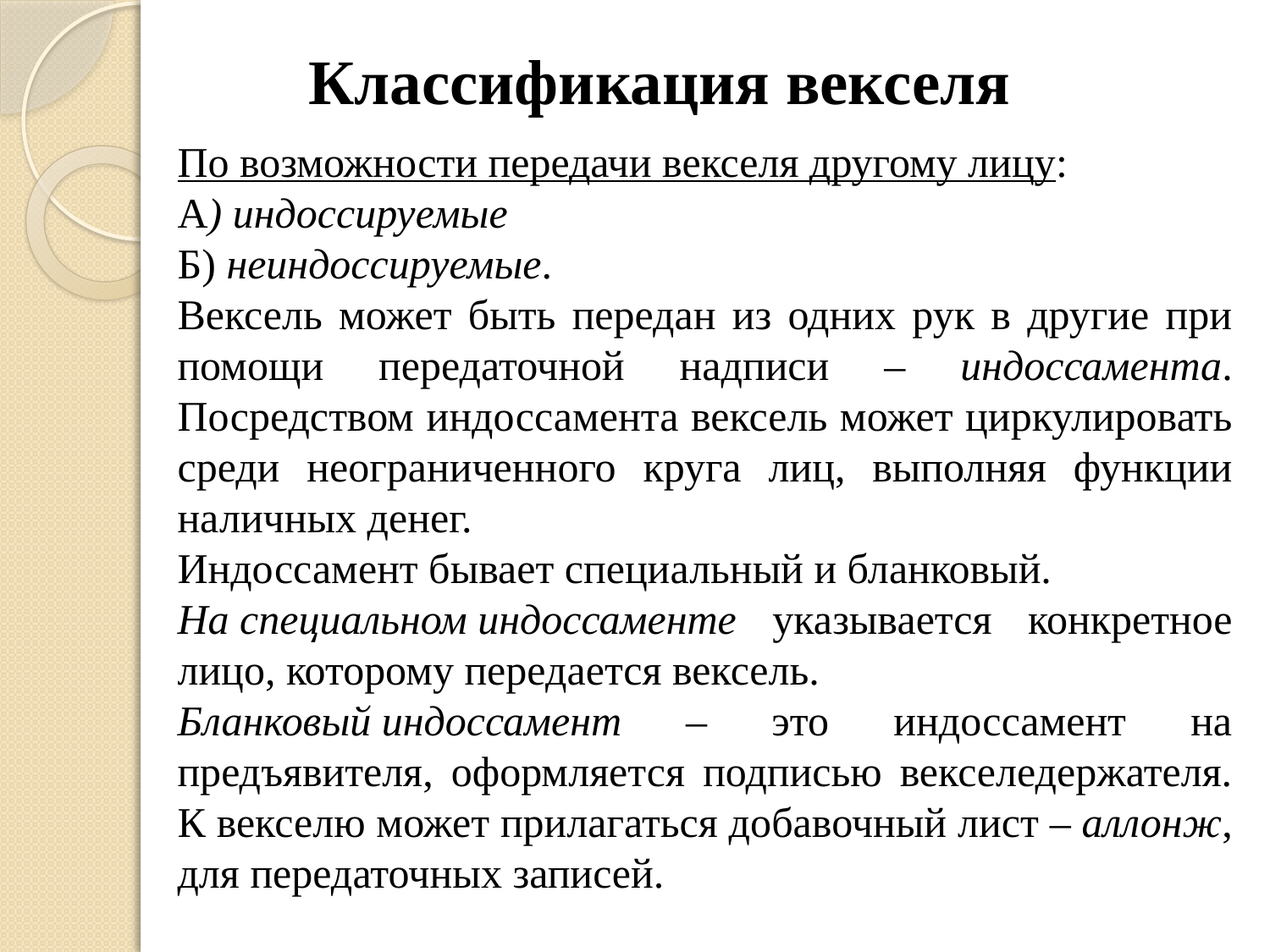

# Классификация векселя
По возможности передачи векселя другому лицу:
А) индоссируемые
Б) неиндоссируемые.
Вексель может быть передан из одних рук в другие при помощи передаточной надписи – индоссамента. Посредством индоссамента вексель может циркулировать среди неограниченного круга лиц, выполняя функции наличных денег.
Индоссамент бывает специальный и бланковый.
На специальном индоссаменте указывается конкретное лицо, которому передается вексель.
Бланковый индоссамент – это индоссамент на предъявителя, оформляется подписью векселедержателя. К векселю может прилагаться добавочный лист – аллонж, для передаточных записей.